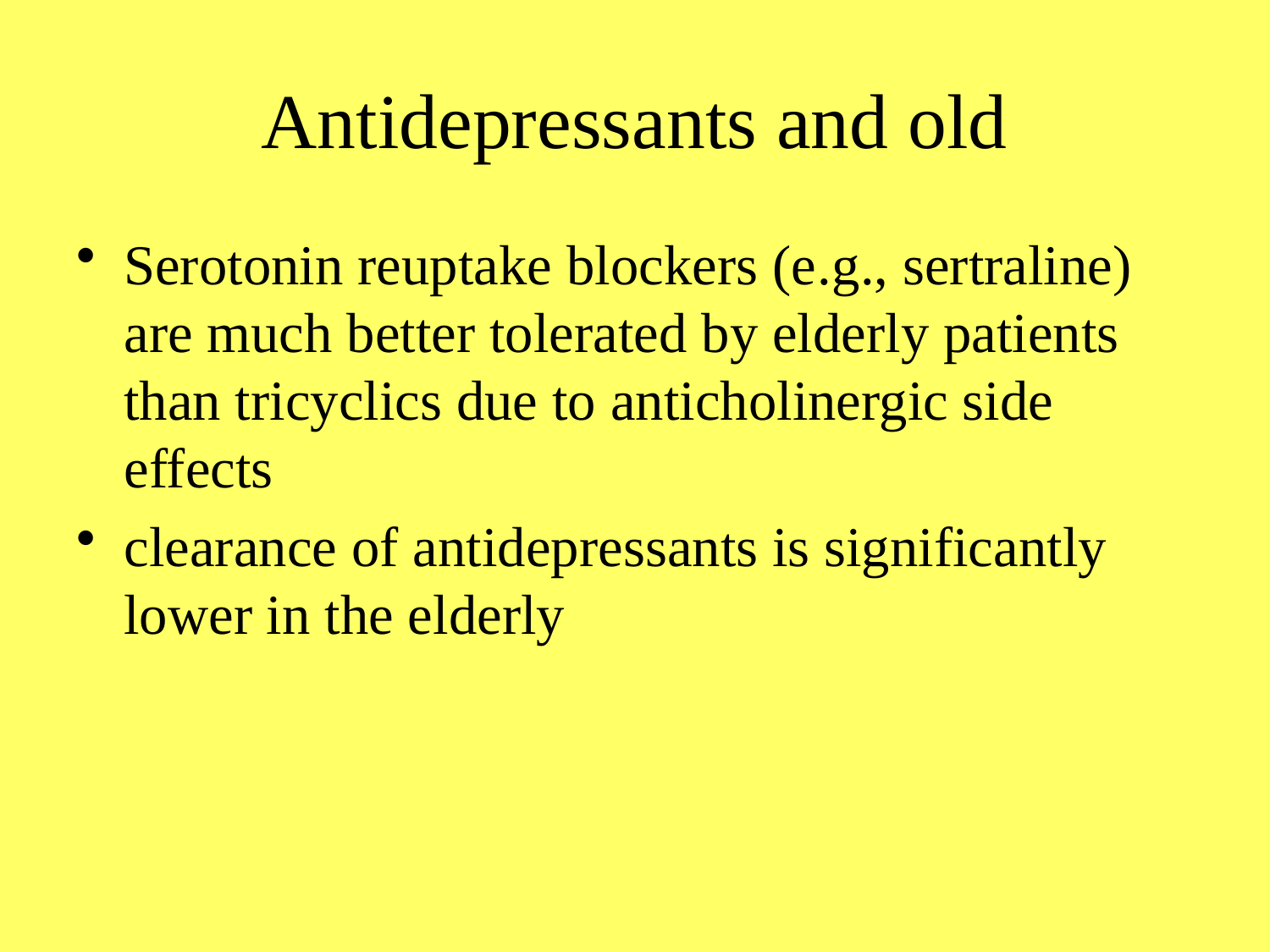

# Antidepressants and old
Serotonin reuptake blockers (e.g., sertraline) are much better tolerated by elderly patients than tricyclics due to anticholinergic side effects
clearance of antidepressants is significantly lower in the elderly